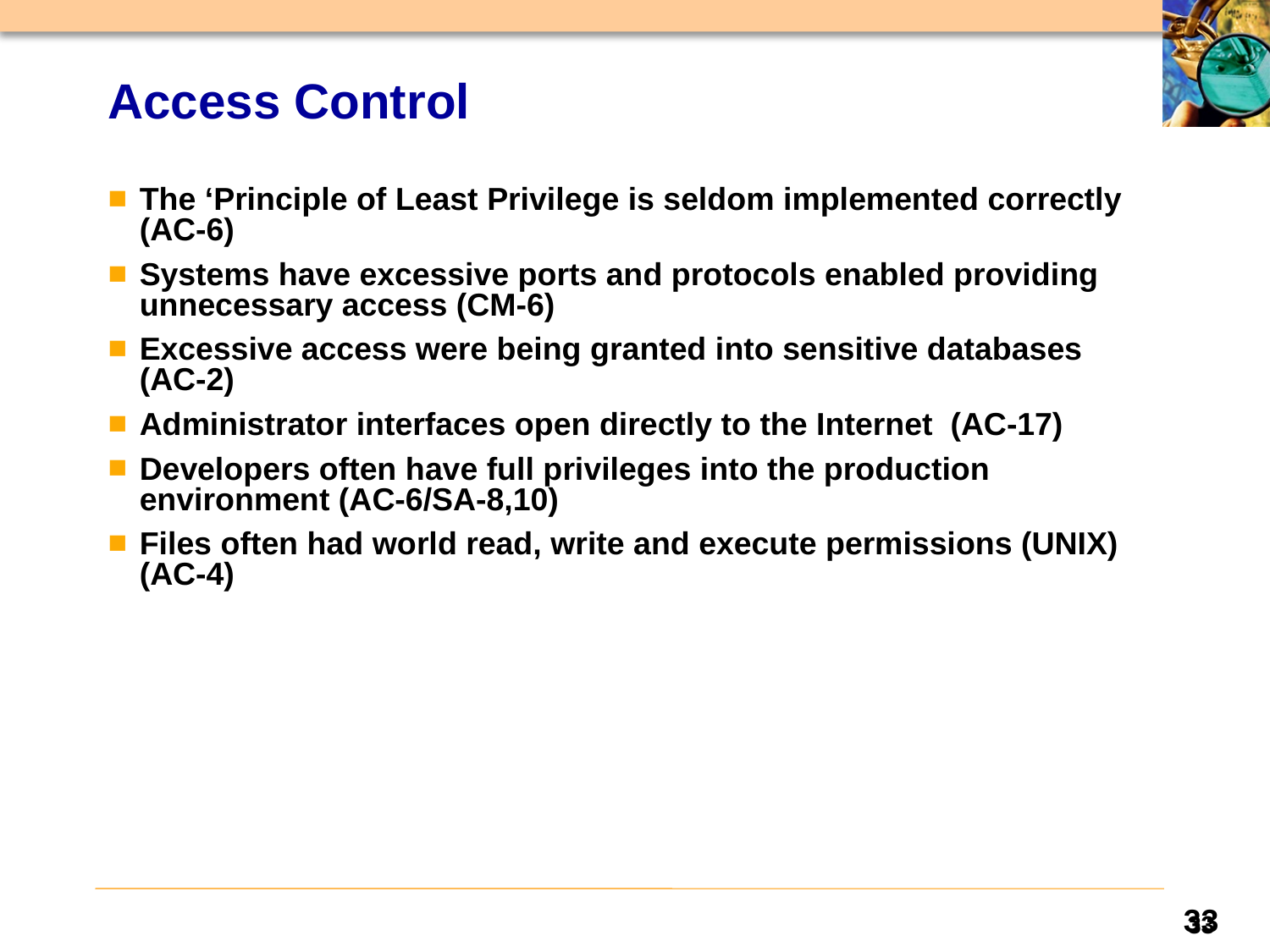

# Access Control
The ‘Principle of Least Privilege is seldom implemented correctly (AC-6)
Systems have excessive ports and protocols enabled providing unnecessary access (CM-6)
Excessive access were being granted into sensitive databases  (AC-2)
Administrator interfaces open directly to the Internet  (AC-17)
Developers often have full privileges into the production environment (AC-6/SA-8,10)
Files often had world read, write and execute permissions (UNIX) (AC-4)
33